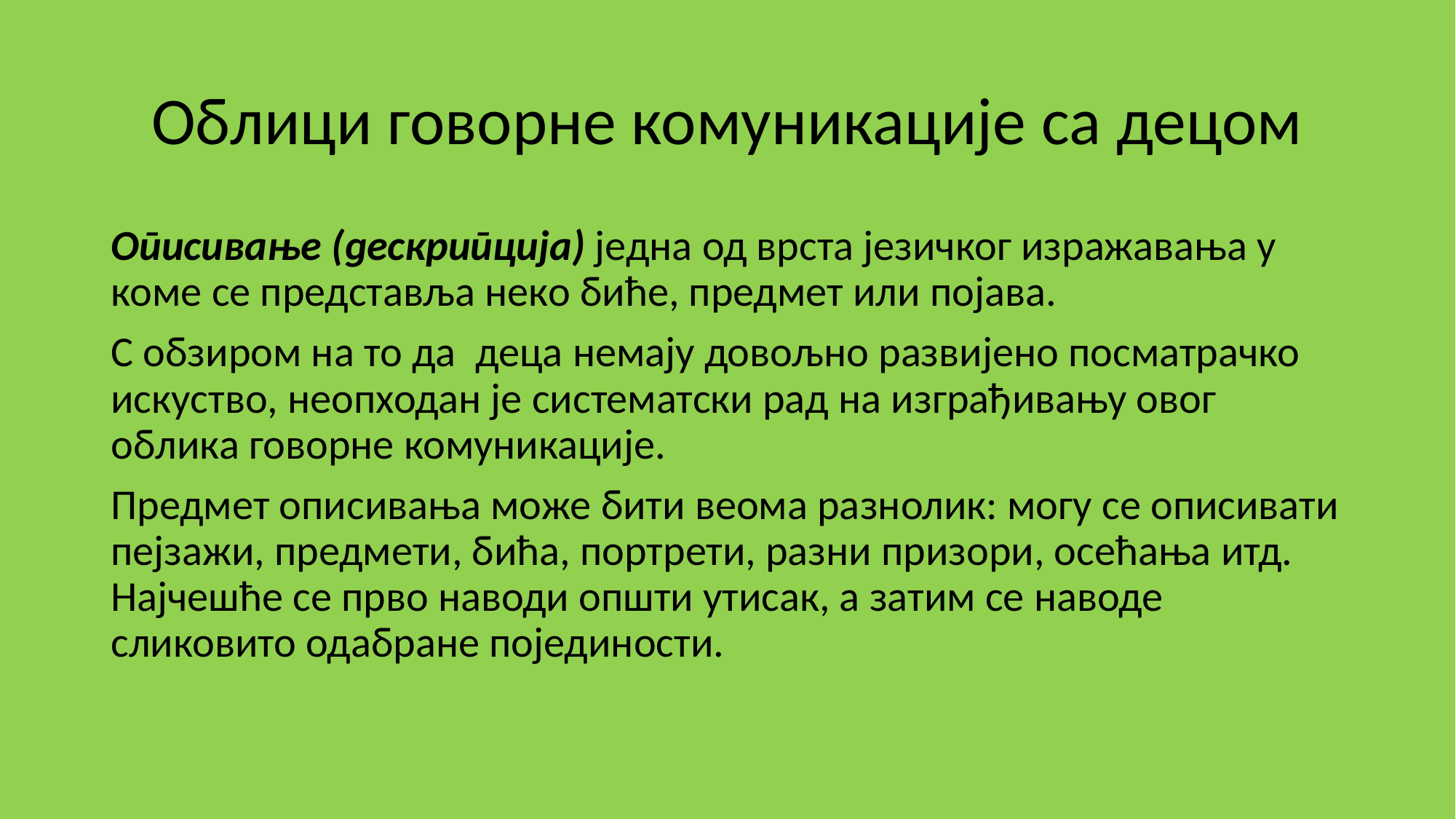

# Облици говорне комуникације са децом
Описивање (дескрипција) једна од врста језичког изражавања у коме се представља неко биће, предмет или појава.
С обзиром на то да  деца немају довољно развијено посматрачко искуство, неопходан је систематски рад на изграђивању овог облика говорне комуникације.
Предмет описивања може бити веома разнолик: могу се описивати пејзажи, предмети, бића, портрети, разни призори, осећања итд. Најчешће се прво наводи општи утисак, а затим се наводе сликовито одабране појединости.